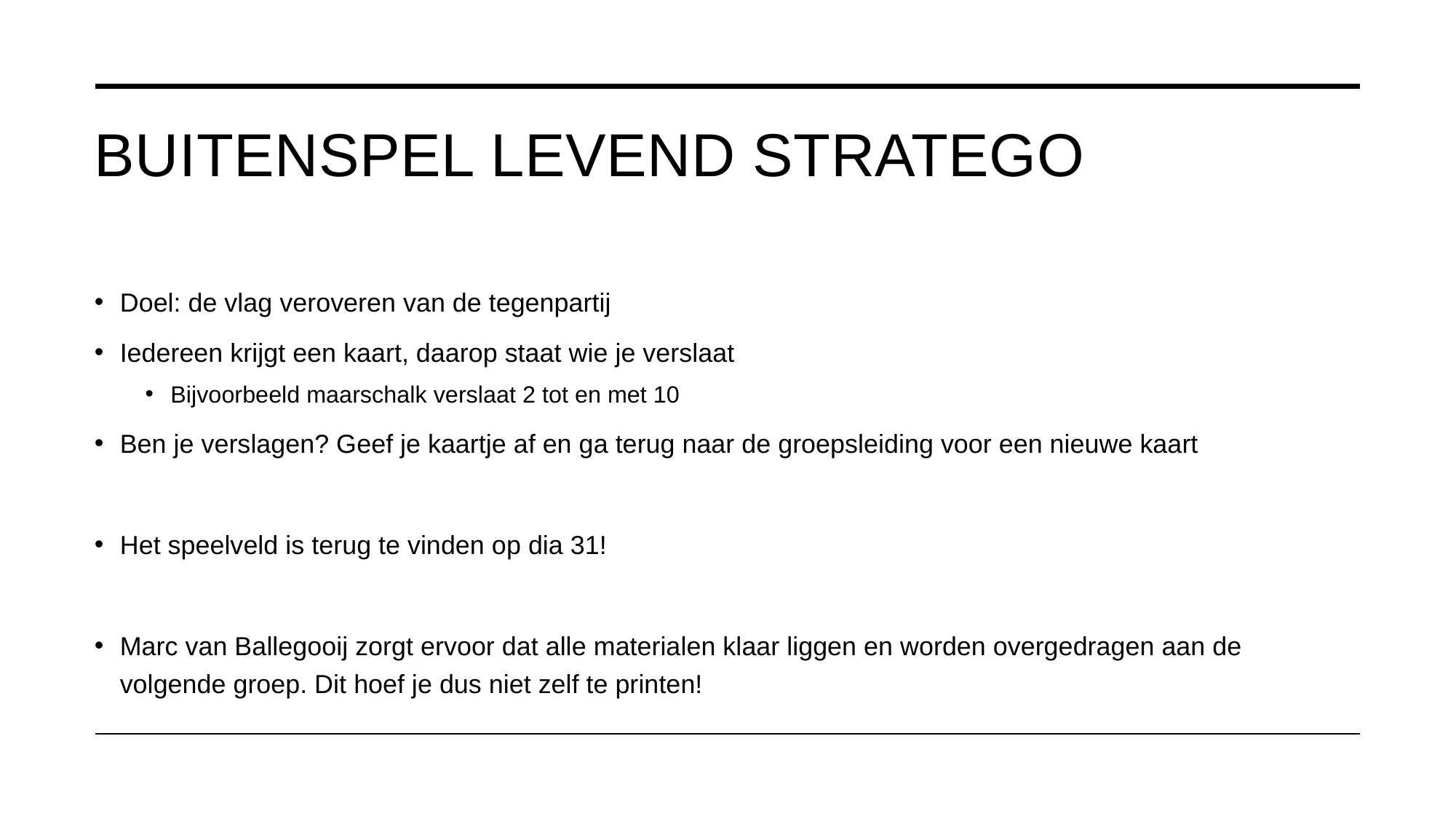

# Buitenspel Levend stratego
Doel: de vlag veroveren van de tegenpartij
Iedereen krijgt een kaart, daarop staat wie je verslaat
Bijvoorbeeld maarschalk verslaat 2 tot en met 10
Ben je verslagen? Geef je kaartje af en ga terug naar de groepsleiding voor een nieuwe kaart

Het speelveld is terug te vinden op dia 31!

Marc van Ballegooij zorgt ervoor dat alle materialen klaar liggen en worden overgedragen aan de volgende groep. Dit hoef je dus niet zelf te printen!